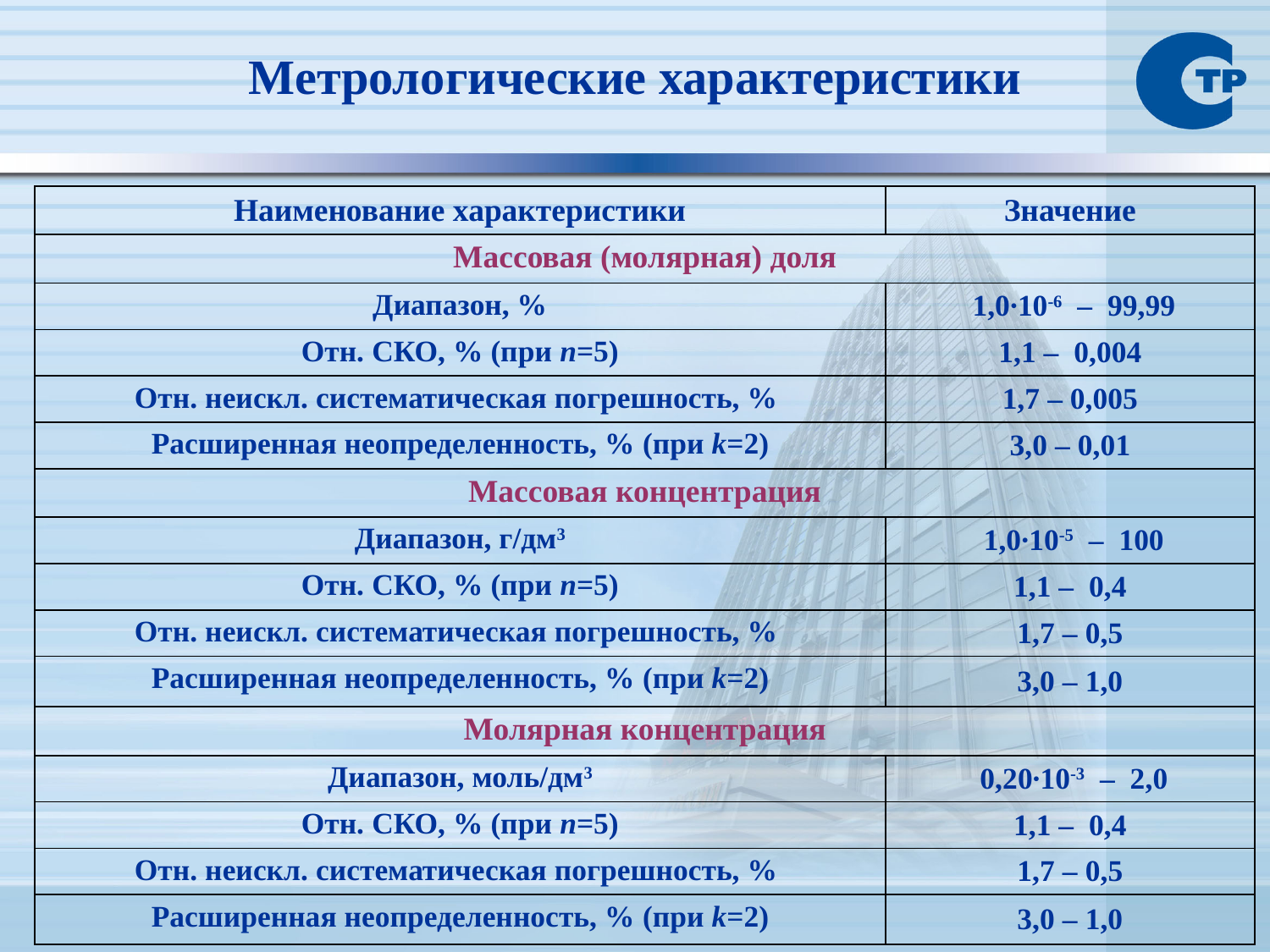

Метрологические характеристики
| Наименование характеристики | Значение |
| --- | --- |
| Массовая (молярная) доля |  |
| Диапазон, % | 1,0∙10-6 – 99,99 |
| Отн. СКО, % (при n=5) | 1,1 – 0,004 |
| Отн. неискл. систематическая погрешность, % | 1,7 – 0,005 |
| Расширенная неопределенность, % (при k=2) | 3,0 – 0,01 |
| Массовая концентрация |  |
| Диапазон, г/дм3 | 1,0∙10-5 – 100 |
| Отн. СКО, % (при n=5) | 1,1 – 0,4 |
| Отн. неискл. систематическая погрешность, % | 1,7 – 0,5 |
| Расширенная неопределенность, % (при k=2) | 3,0 – 1,0 |
| Молярная концентрация |  |
| Диапазон, моль/дм3 | 0,20∙10-3 – 2,0 |
| Отн. СКО, % (при n=5) | 1,1 – 0,4 |
| Отн. неискл. систематическая погрешность, % | 1,7 – 0,5 |
| Расширенная неопределенность, % (при k=2) | 3,0 – 1,0 |